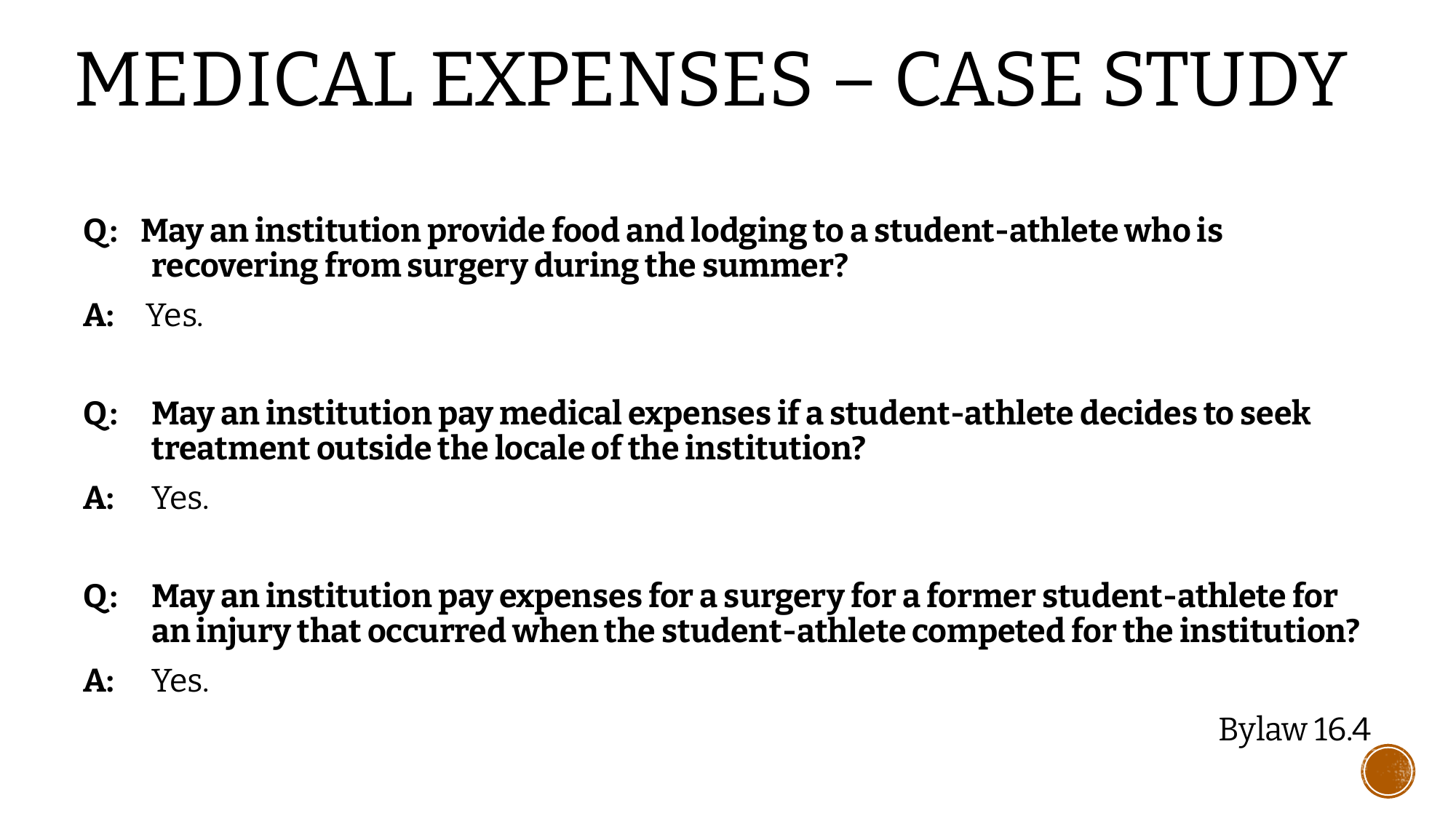

# Medical EXPENSES – Case study
Q:    May an institution provide food and lodging to a student-athlete who is recovering from surgery during the summer?
A:     Yes.

Q:  	May an institution pay medical expenses if a student-athlete decides to seek treatment outside the locale of the institution?
A:  	Yes.

Q:  	May an institution pay expenses for a surgery for a former student-athlete for an injury that occurred when the student-athlete competed for the institution?
A:  	Yes.
										           Bylaw 16.4